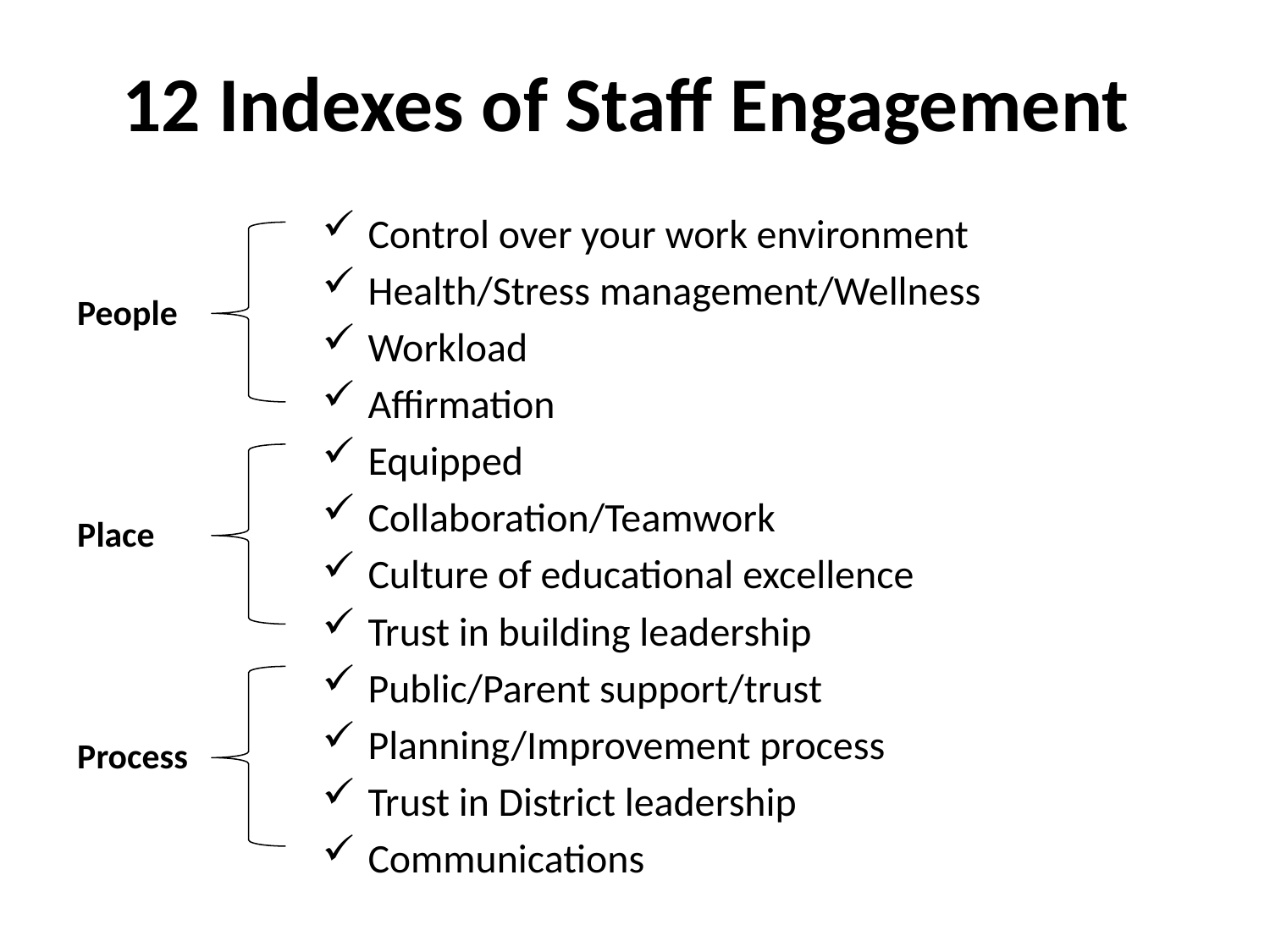

# 12 Indexes of Staff Engagement
Control over your work environment
Health/Stress management/Wellness
Workload
Affirmation
Equipped
Collaboration/Teamwork
Culture of educational excellence
Trust in building leadership
Public/Parent support/trust
Planning/Improvement process
Trust in District leadership
Communications

People

Place

Process